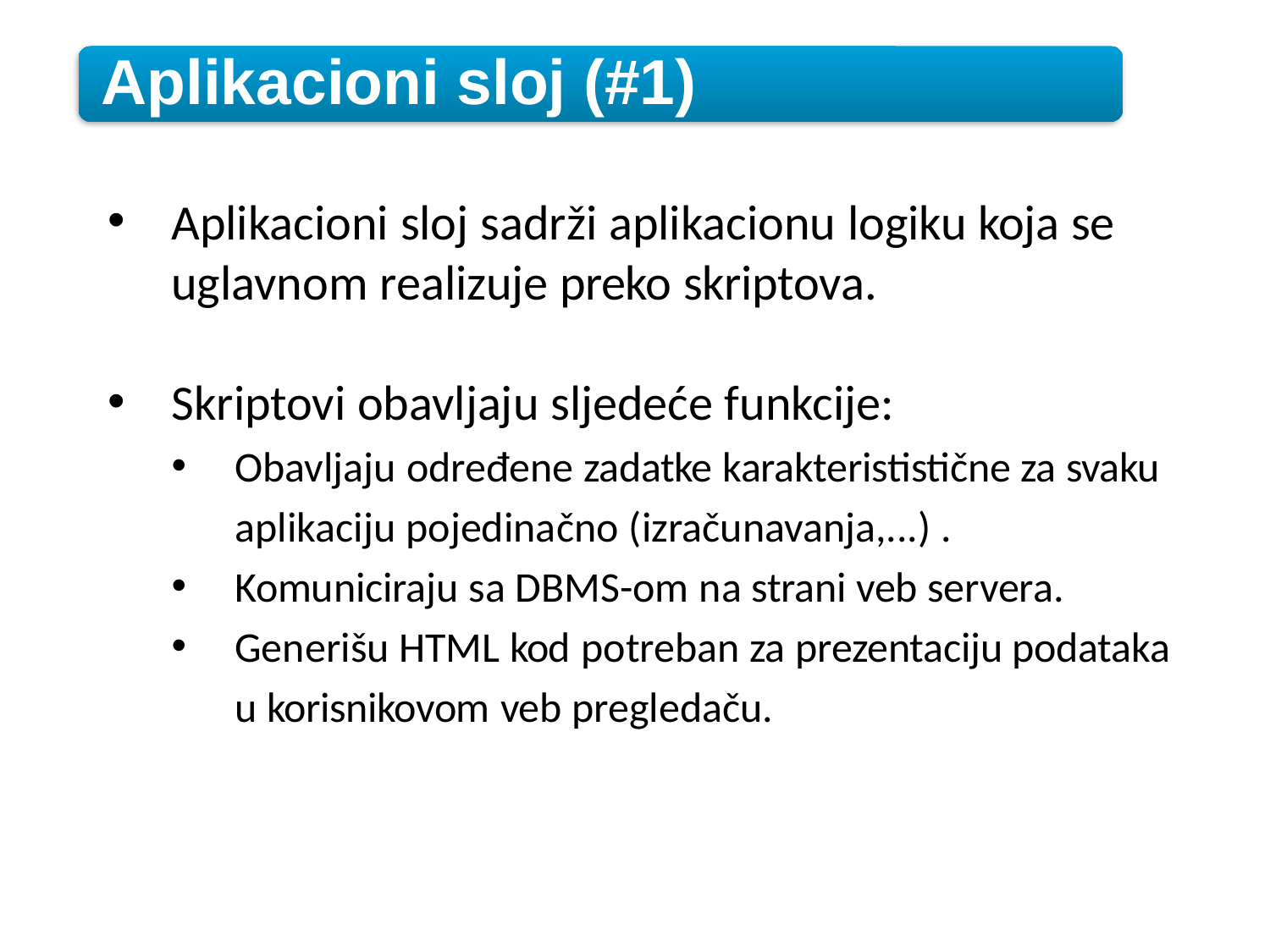

Aplikacioni sloj (#1)
Aplikacioni sloj sadrži aplikacionu logiku koja se uglavnom realizuje preko skriptova.

Skriptovi obavljaju sljedeće funkcije:
Obavljaju određene zadatke karakterististične za svaku aplikaciju pojedinačno (izračunavanja,...) .
Komuniciraju sa DBMS-om na strani veb servera.
Generišu HTML kod potreban za prezentaciju podataka u korisnikovom veb pregledaču.